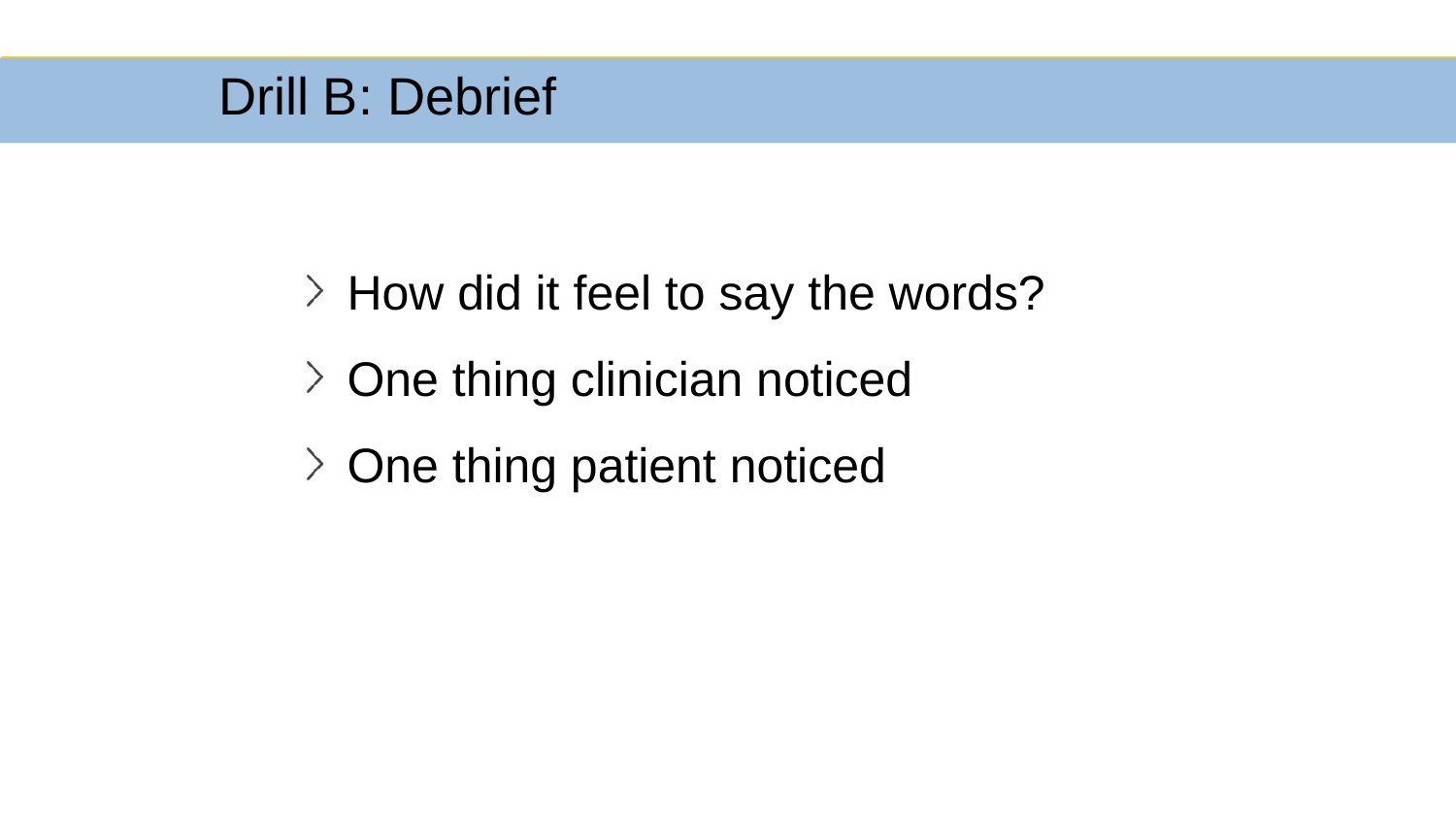

# Drill B: Debrief

How did it feel to say the words?
One thing clinician noticed
One thing patient noticed